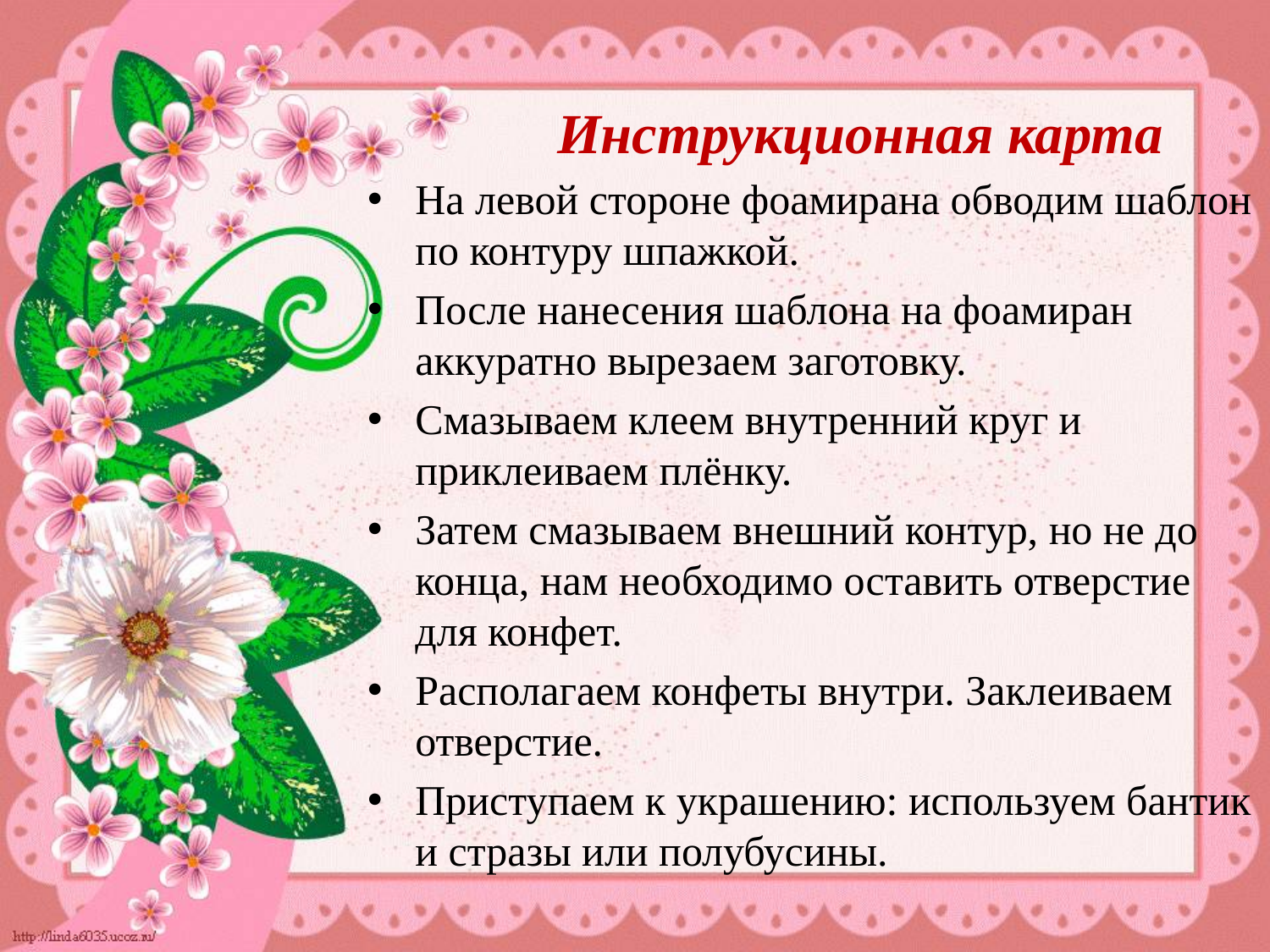

# Инструкционная карта
На левой стороне фоамирана обводим шаблон по контуру шпажкой.
После нанесения шаблона на фоамиран аккуратно вырезаем заготовку.
Смазываем клеем внутренний круг и приклеиваем плёнку.
Затем смазываем внешний контур, но не до конца, нам необходимо оставить отверстие для конфет.
Располагаем конфеты внутри. Заклеиваем отверстие.
Приступаем к украшению: используем бантик и стразы или полубусины.